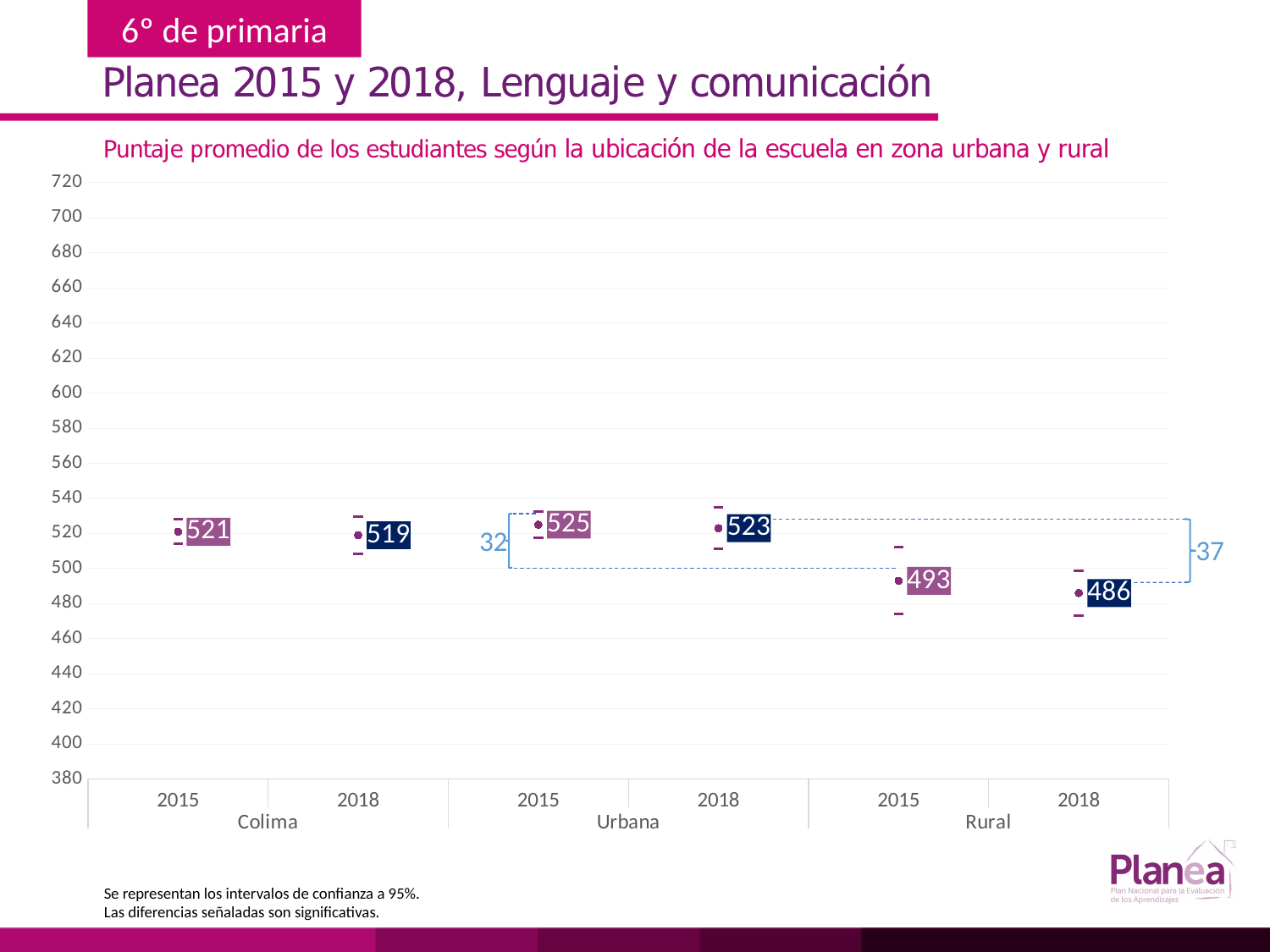

Planea 2015 y 2018, Lenguaje y comunicación

Puntaje promedio de los estudiantes según la ubicación de la escuela en zona urbana y rural

### Chart

| Category |  |  |  |
|---|---|---|---|
| 2015 | 514.035 | 527.965 | 521.0 |
| 2018 | 508.453 | 529.547 | 519.0 |
| 2015 | 517.438 | 532.562 | 525.0 |
| 2018 | 511.259 | 534.741 | 523.0 |
| 2015 | 473.896 | 512.104 | 493.0 |
| 2018 | 473.264 | 498.736 | 486.0 |
32

37
Se representan los intervalos de confianza a 95%.
Las diferencias señaladas son significativas.